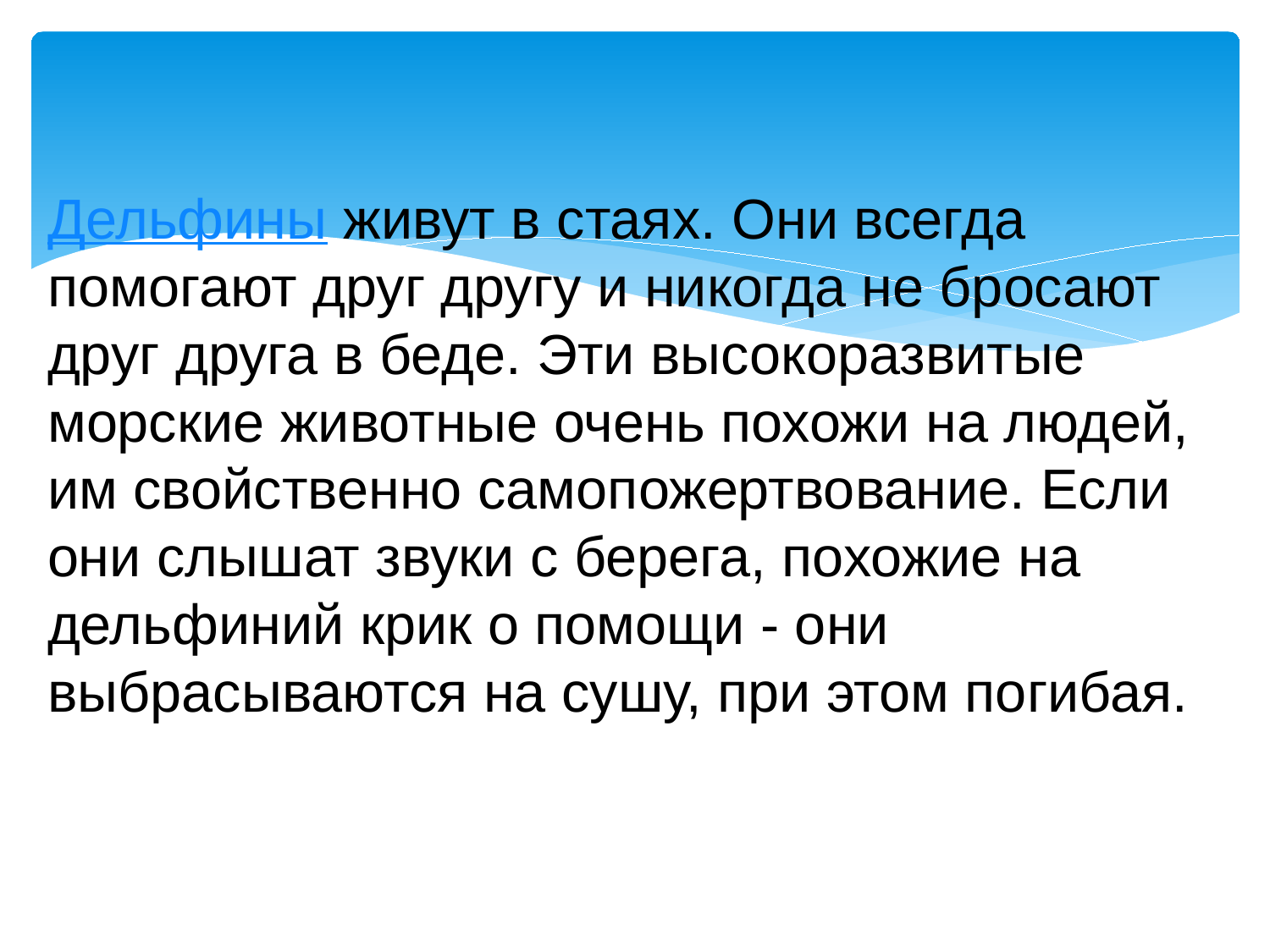

Дельфины живут в стаях. Они всегда помогают друг другу и никогда не бросают друг друга в беде. Эти высокоразвитые морские животные очень похожи на людей, им свойственно самопожертвование. Если они слышат звуки с берега, похожие на дельфиний крик о помощи - они выбрасываются на сушу, при этом погибая.